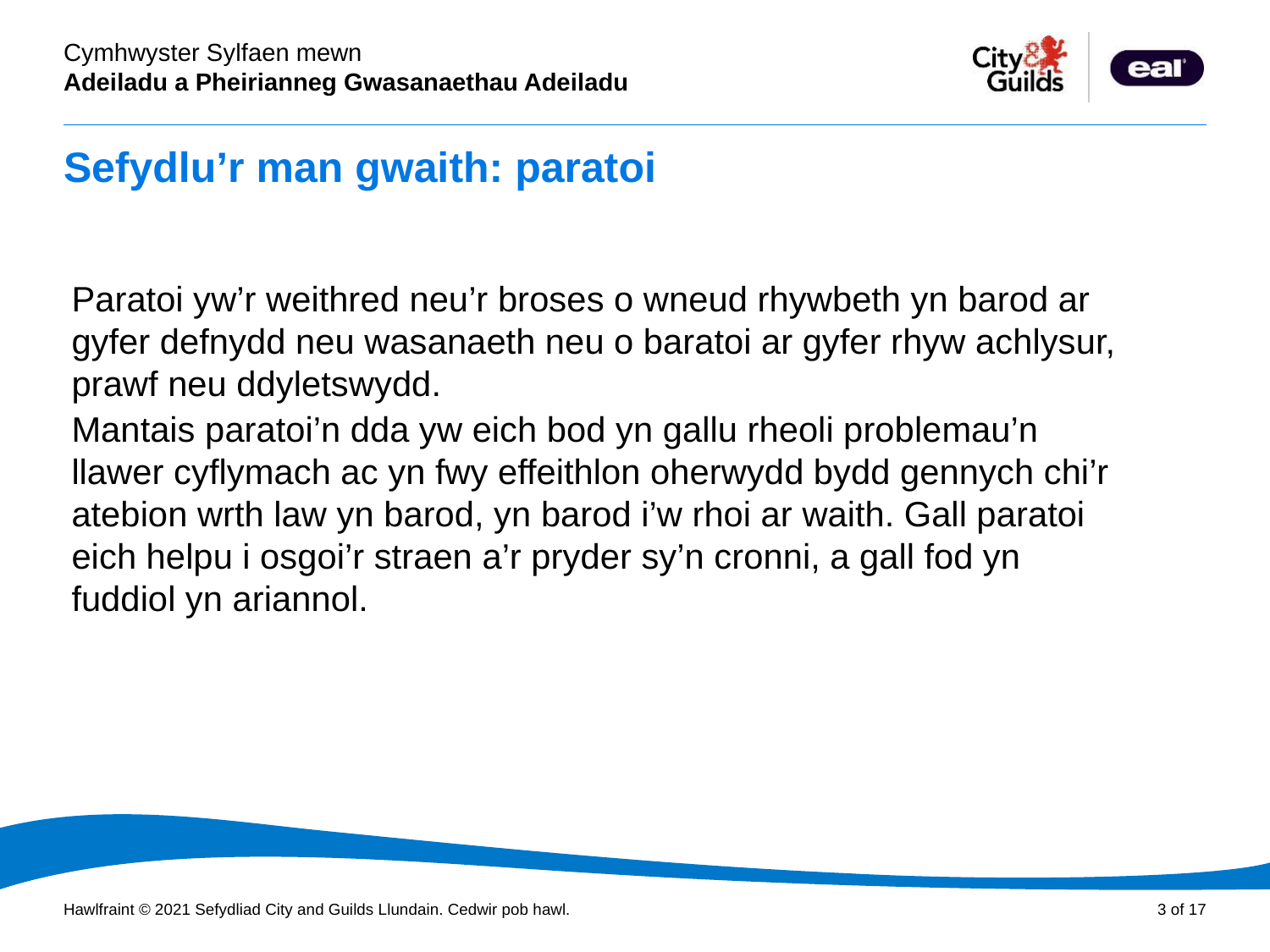

# Sefydlu’r man gwaith: paratoi
Paratoi yw’r weithred neu’r broses o wneud rhywbeth yn barod ar gyfer defnydd neu wasanaeth neu o baratoi ar gyfer rhyw achlysur, prawf neu ddyletswydd.
Mantais paratoi’n dda yw eich bod yn gallu rheoli problemau’n llawer cyflymach ac yn fwy effeithlon oherwydd bydd gennych chi’r atebion wrth law yn barod, yn barod i’w rhoi ar waith. Gall paratoi eich helpu i osgoi’r straen a’r pryder sy’n cronni, a gall fod yn fuddiol yn ariannol.